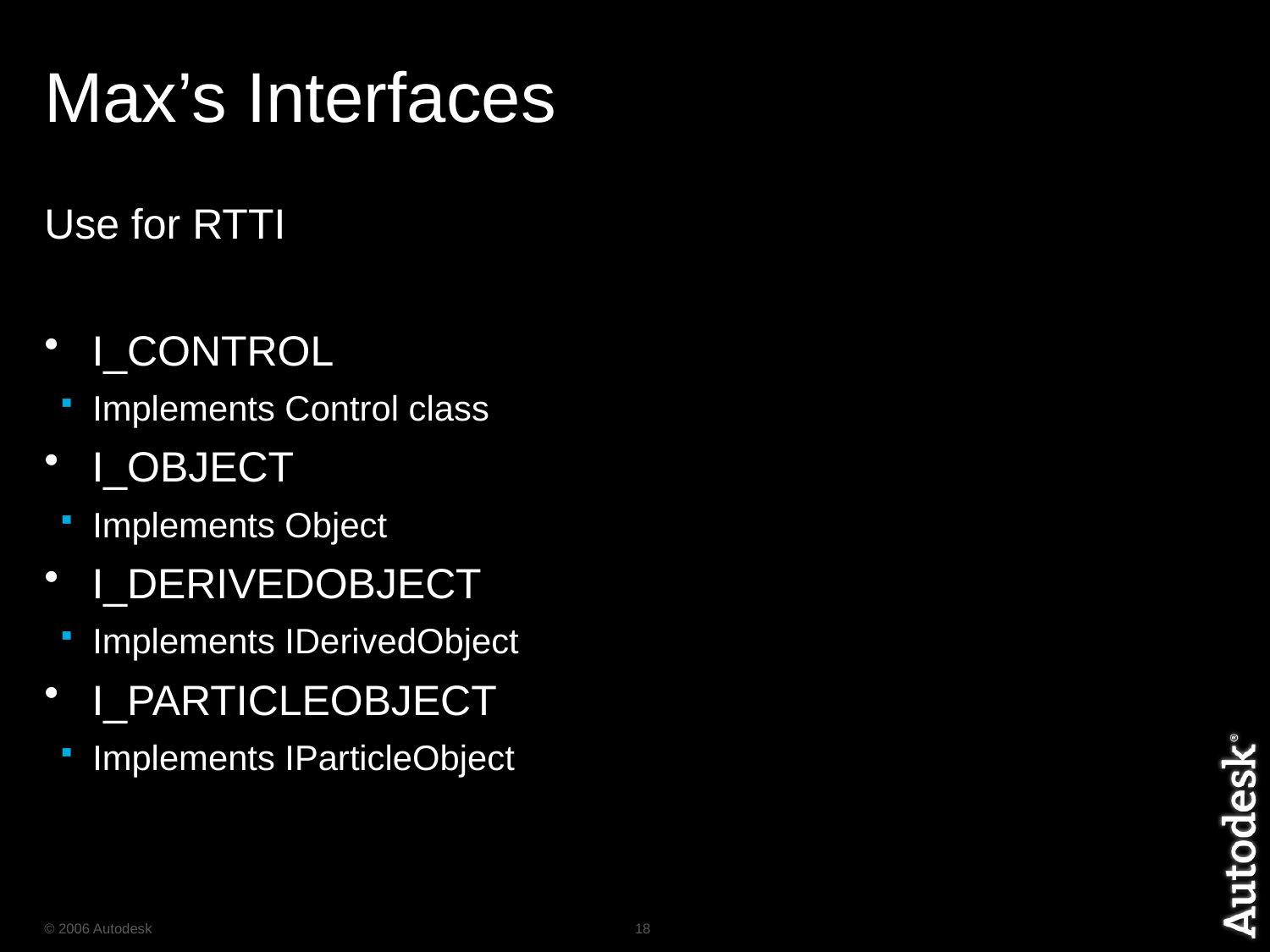

# Max’s Interfaces
Use for RTTI

I_CONTROL
Implements Control class
I_OBJECT
Implements Object
I_DERIVEDOBJECT
Implements IDerivedObject
I_PARTICLEOBJECT
Implements IParticleObject